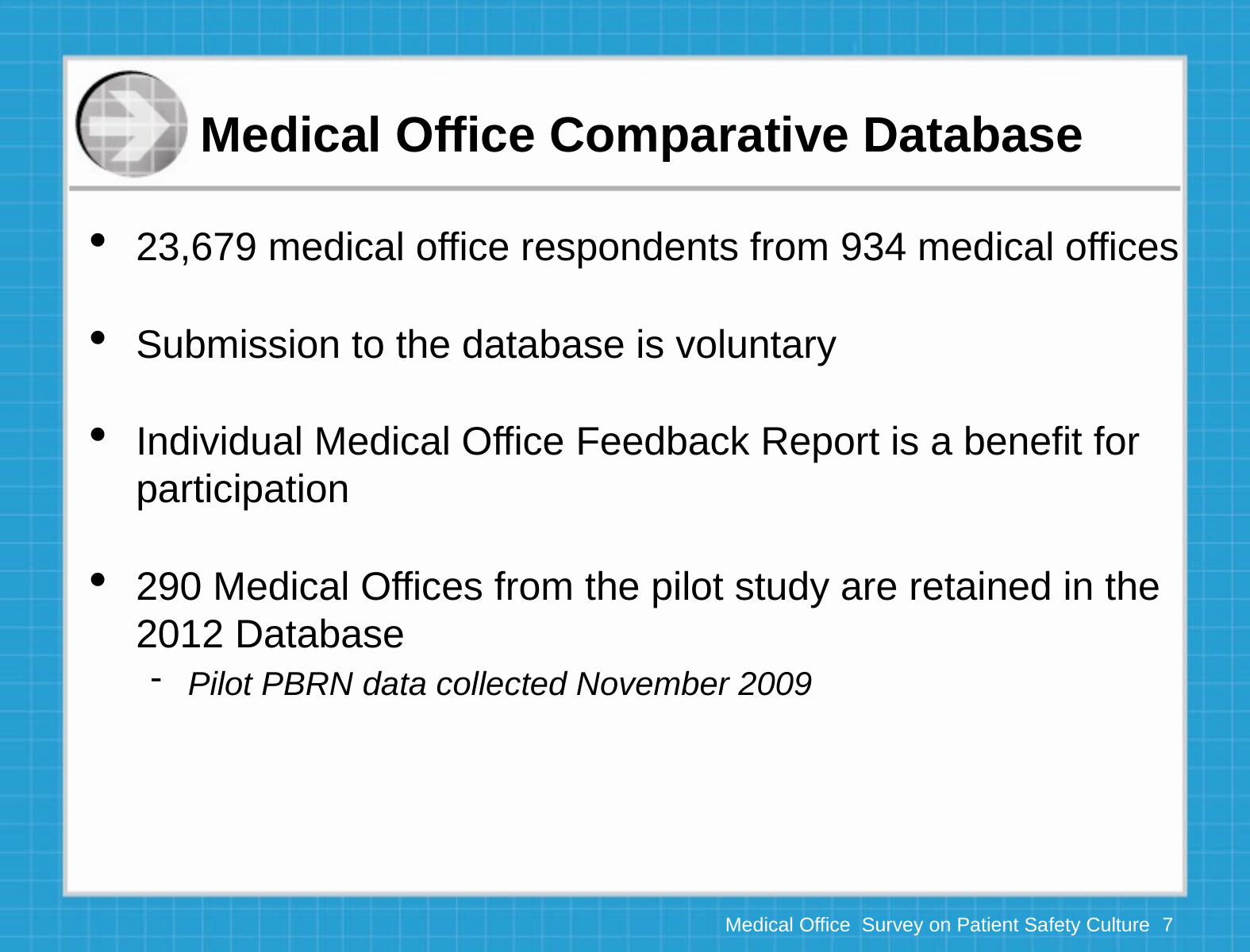

# Medical Office Comparative Database

23,679 medical office respondents from 934 medical offices

Submission to the database is voluntary

Individual Medical Office Feedback Report is a benefit for participation

290 Medical Offices from the pilot study are retained in the 2012 Database
Pilot PBRN data collected November 2009